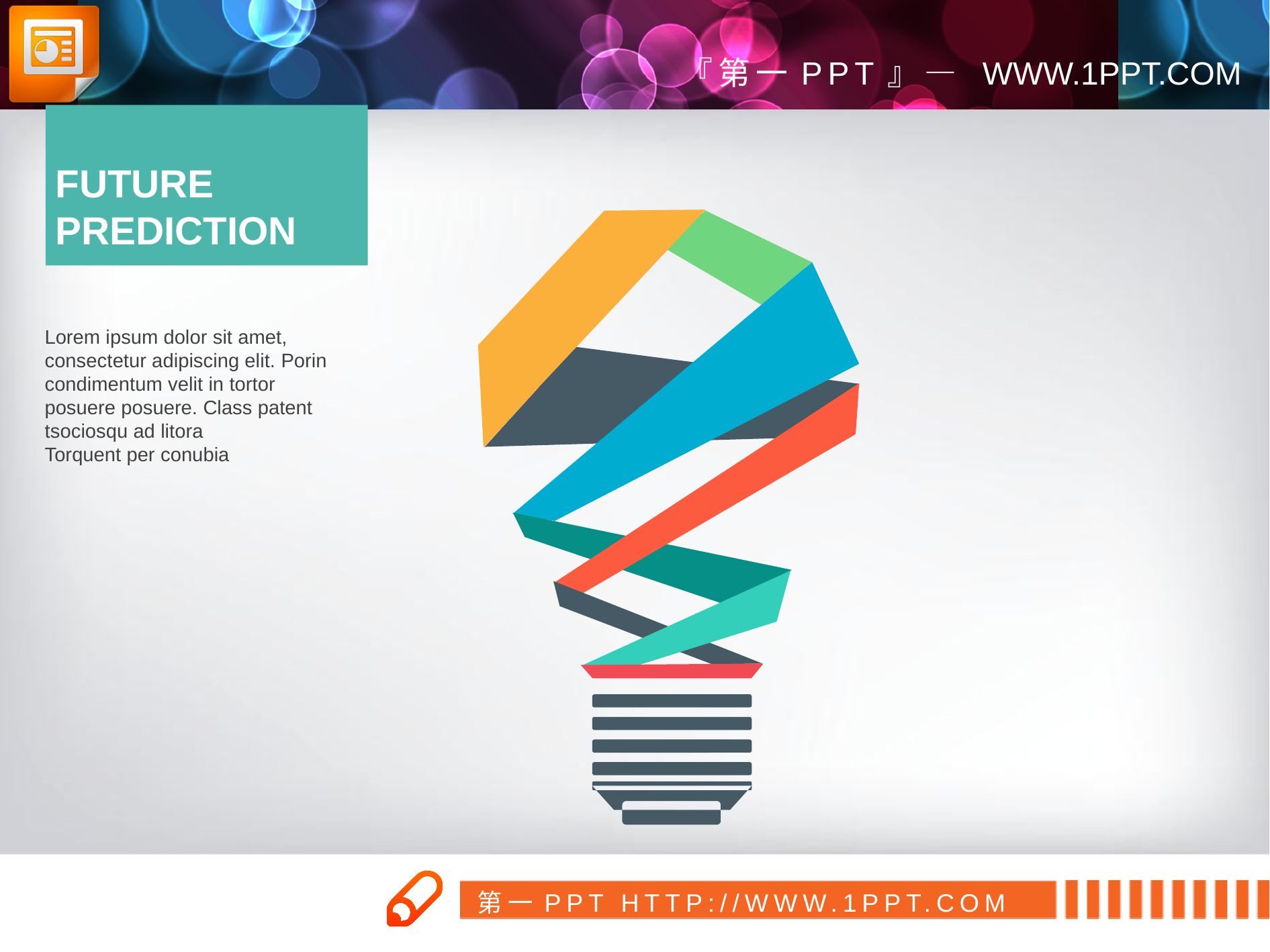

FUTURE PREDICTION

Lorem ipsum dolor sit amet, consectetur adipiscing elit. Porin condimentum velit in tortor posuere posuere. Class patent tsociosqu ad litora
Torquent per conubia